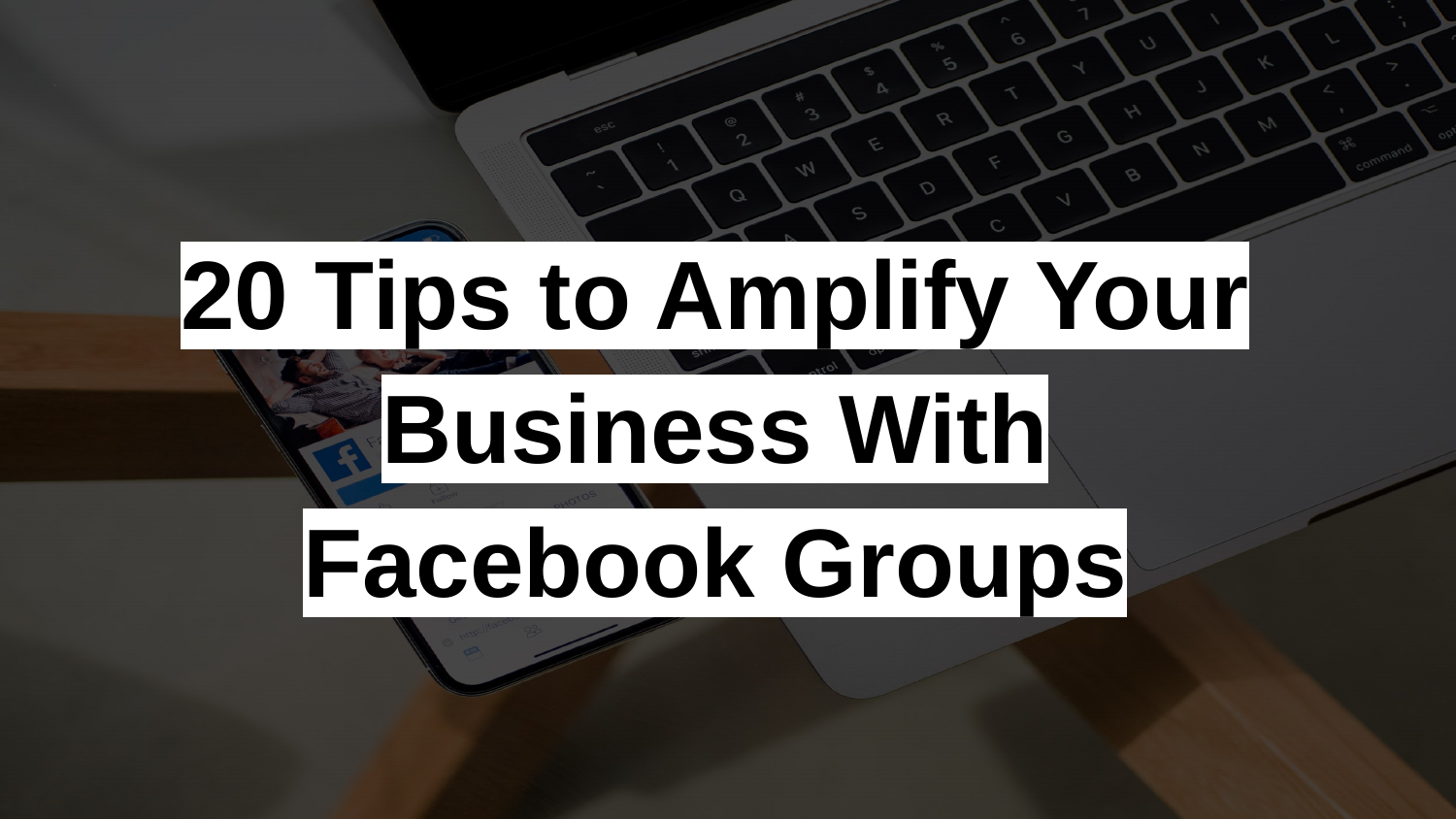

20 Tips to Amplify Your Business With
Facebook Groups